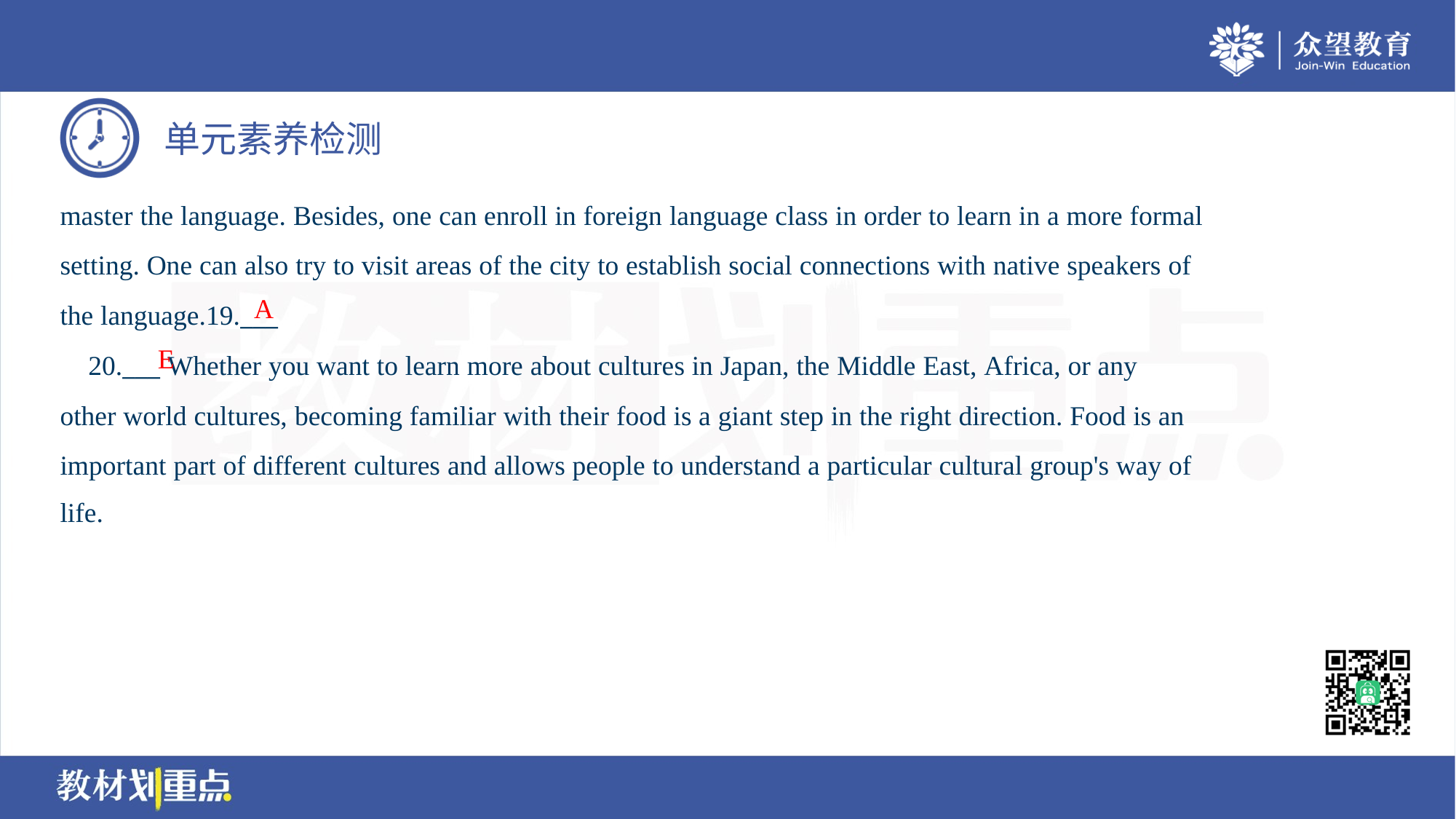

master the language. Besides, one can enroll in foreign language class in order to learn in a more formal
setting. One can also try to visit areas of the city to establish social connections with native speakers of
the language.19.___
    20.___ Whether you want to learn more about cultures in Japan, the Middle East, Africa, or any
other world cultures, becoming familiar with their food is a giant step in the right direction. Food is an
important part of different cultures and allows people to understand a particular cultural group's way of
life.
A
E